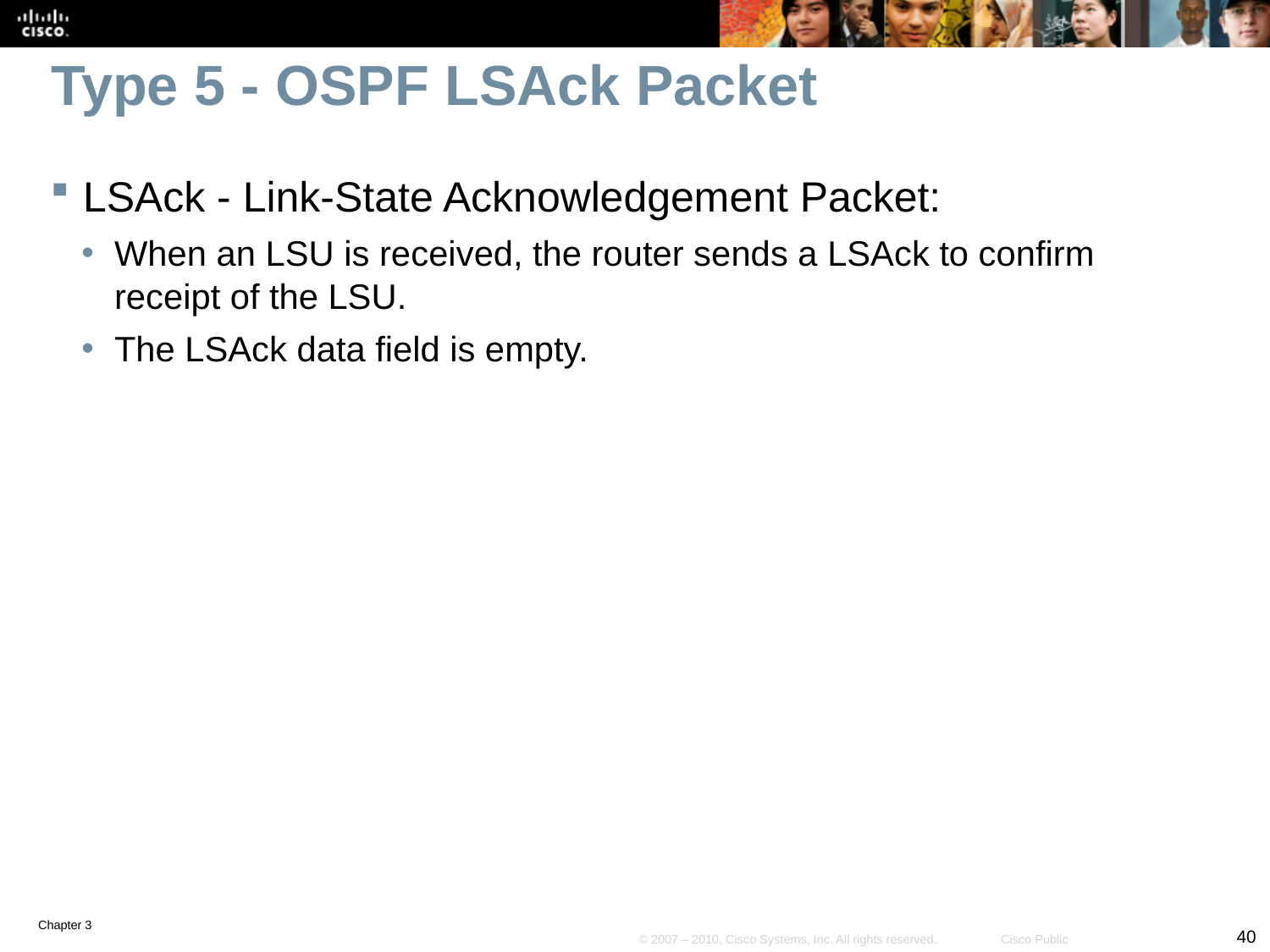

# Type 5 - OSPF LSAck Packet
LSAck - Link-State Acknowledgement Packet:
When an LSU is received, the router sends a LSAck to confirm receipt of the LSU.
The LSAck data field is empty.